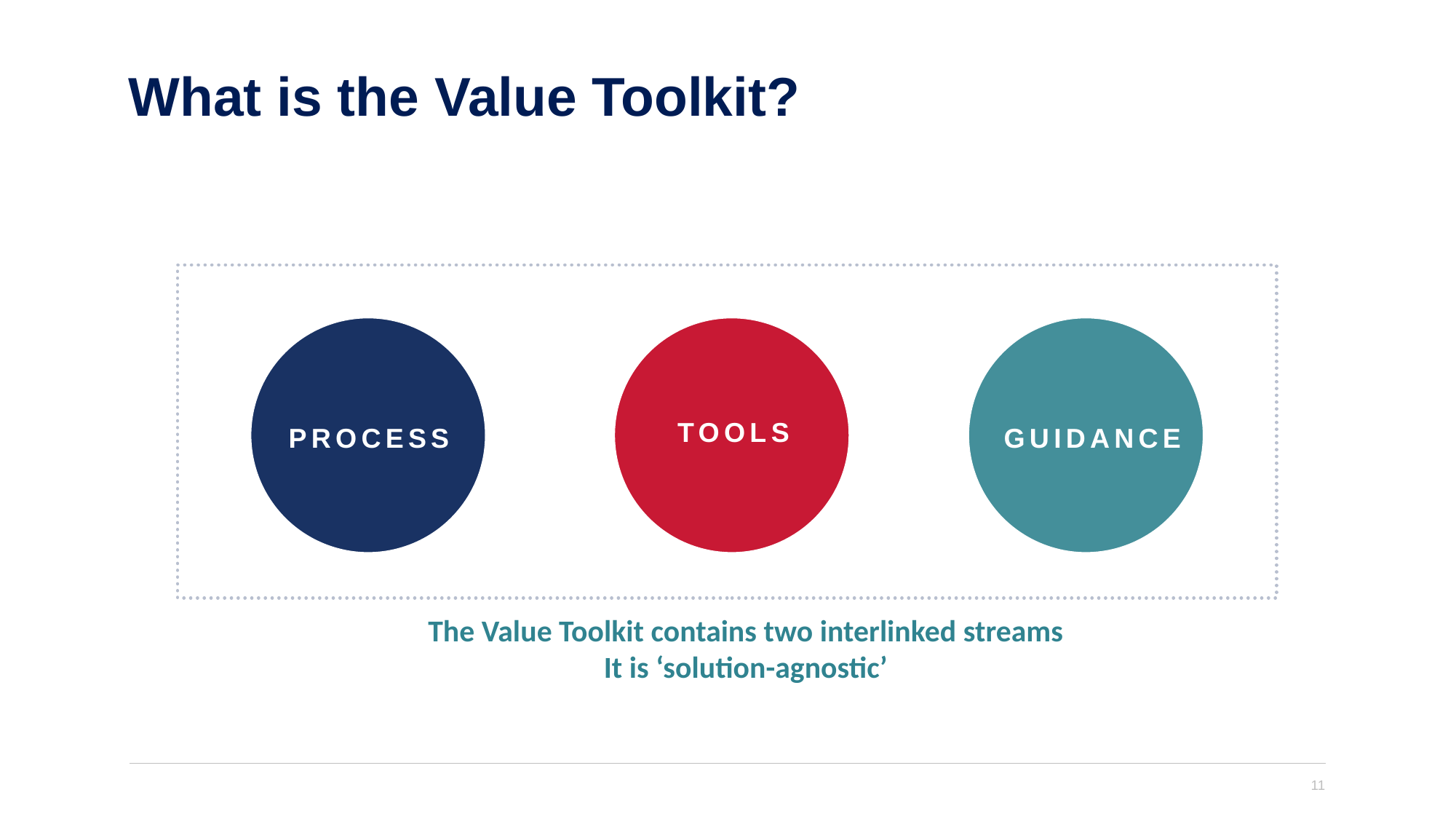

# What is the Value Toolkit?

TOOLS
GUIDANCE
PROCESS
The Value Toolkit contains two interlinked streams
It is ‘solution-agnostic’
11